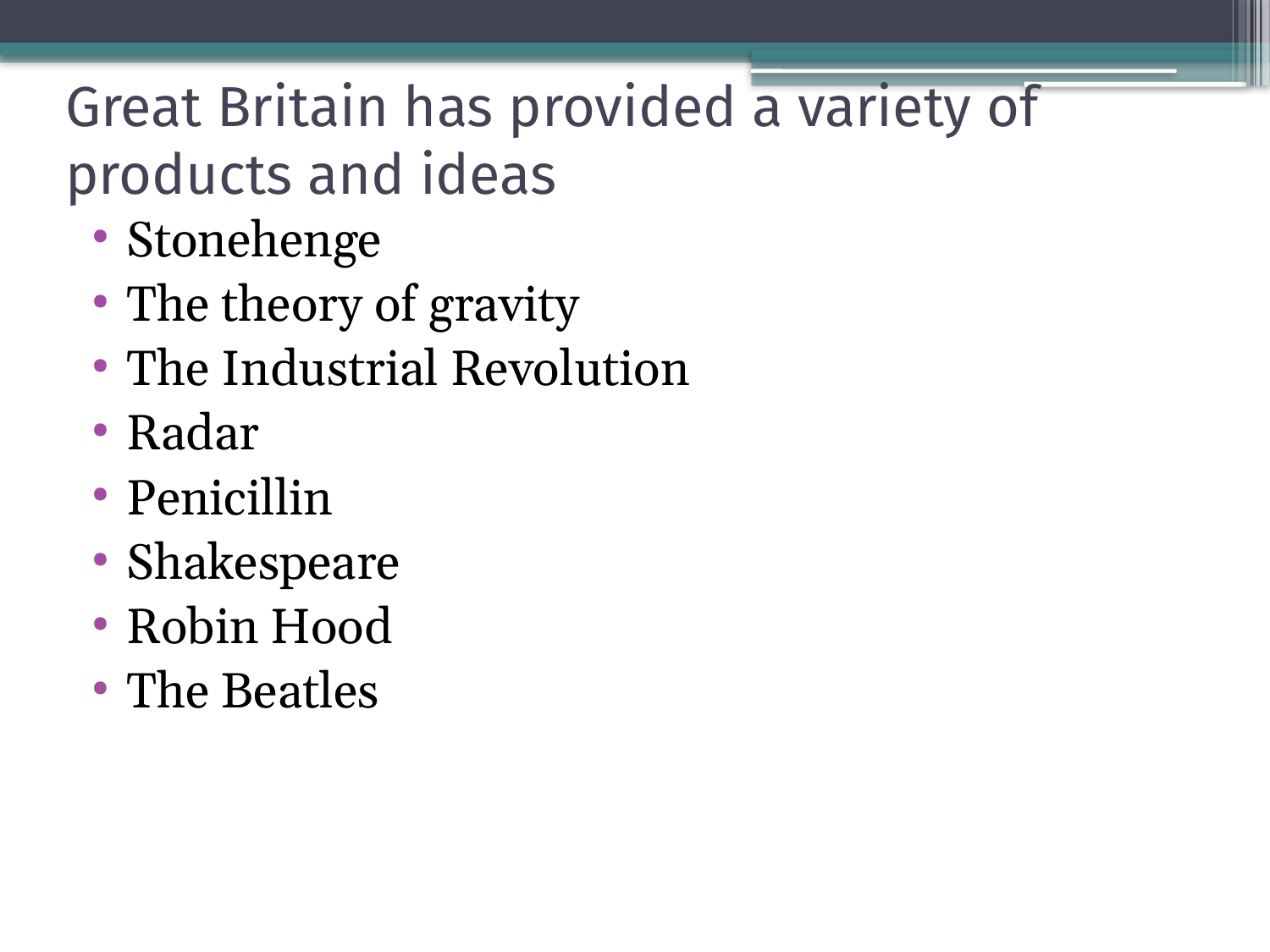

# Great Britain has provided a variety of products and ideas
Stonehenge
The theory of gravity
The Industrial Revolution
Radar
Penicillin
Shakespeare
Robin Hood
The Beatles